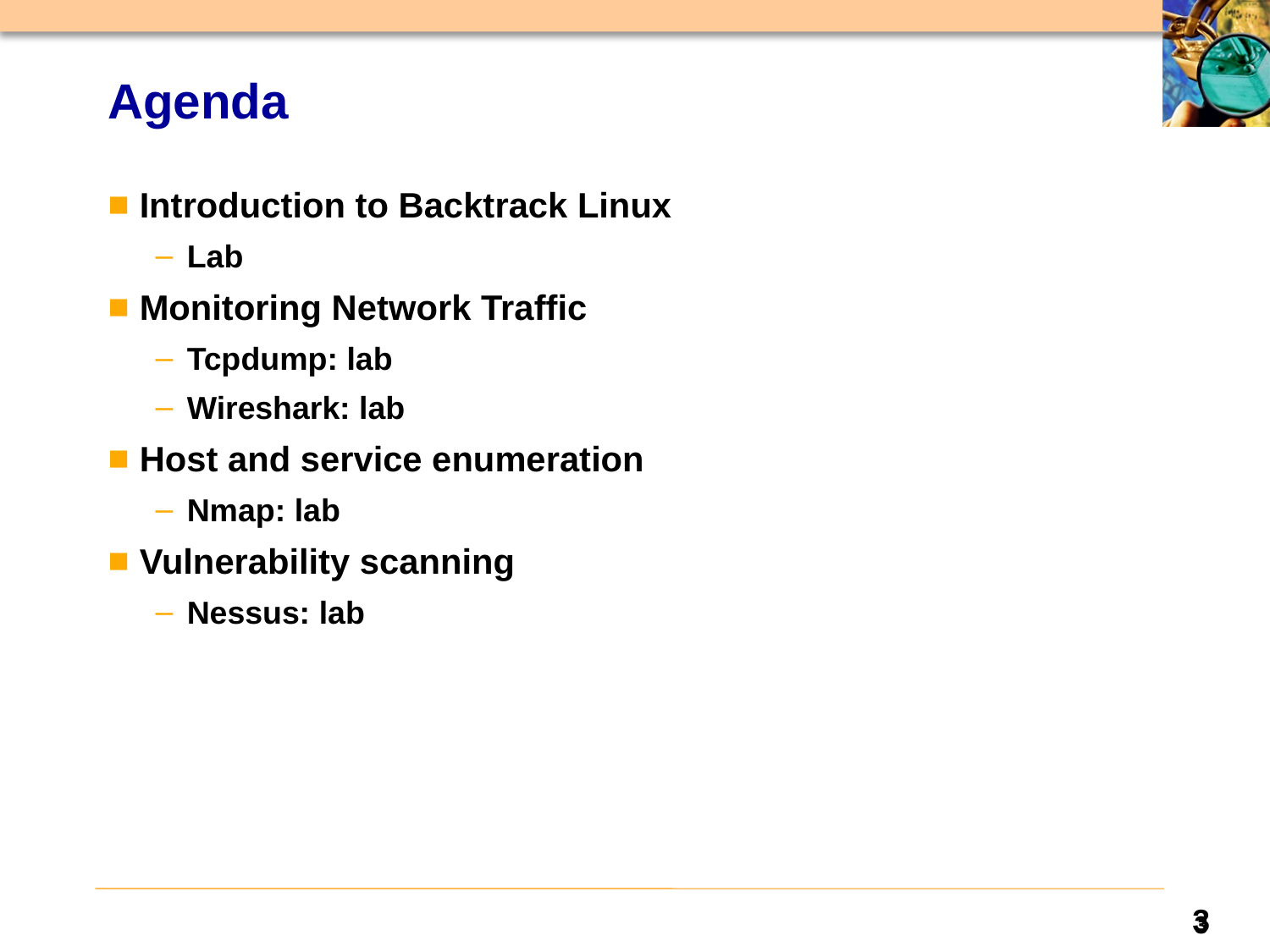

# Agenda
Introduction to Backtrack Linux
Lab
Monitoring Network Traffic
Tcpdump: lab
Wireshark: lab
Host and service enumeration
Nmap: lab
Vulnerability scanning
Nessus: lab
3